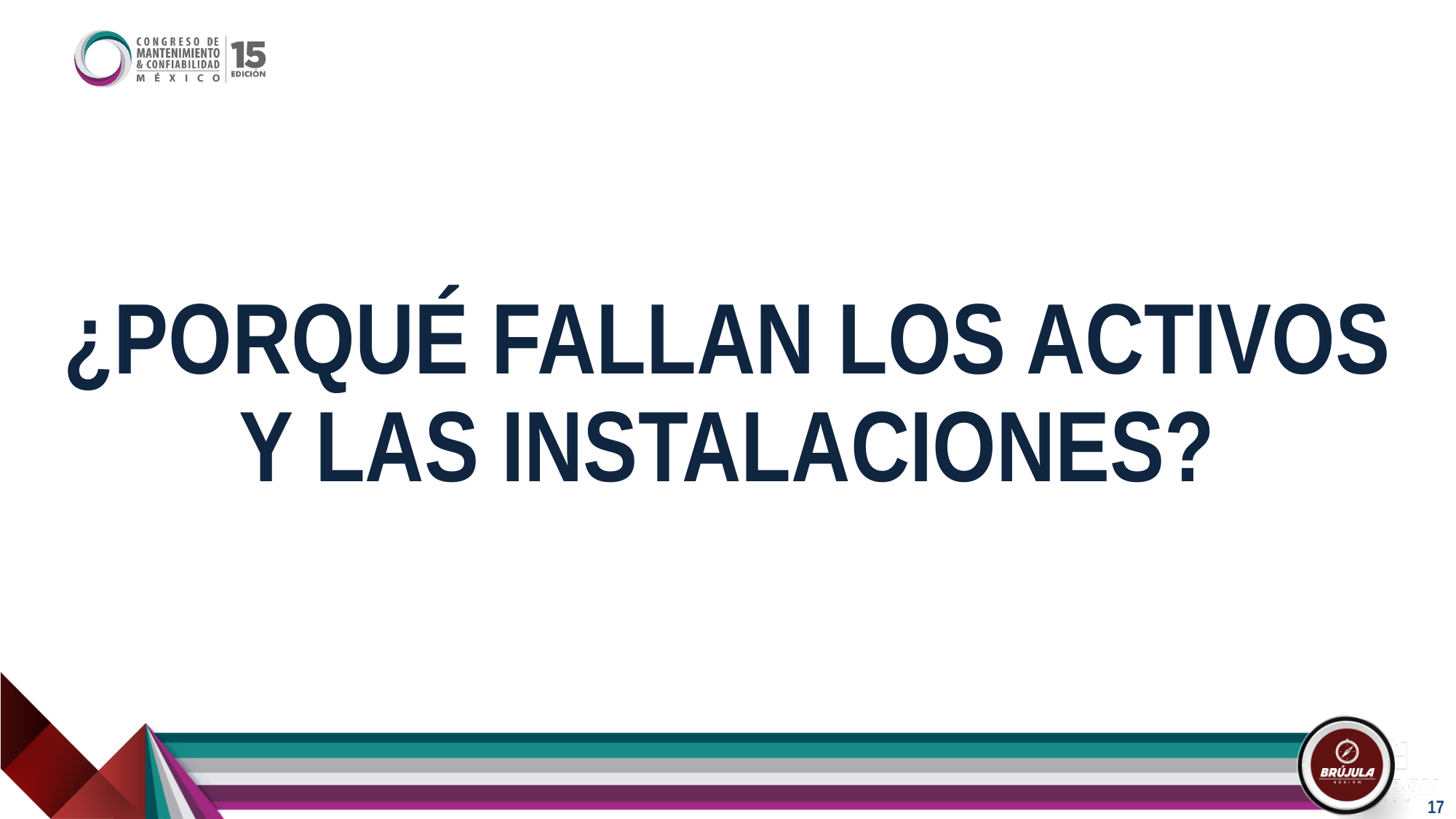

# ¿PORQUÉ FALLAN LOS ACTIVOS Y LAS INSTALACIONES?
17